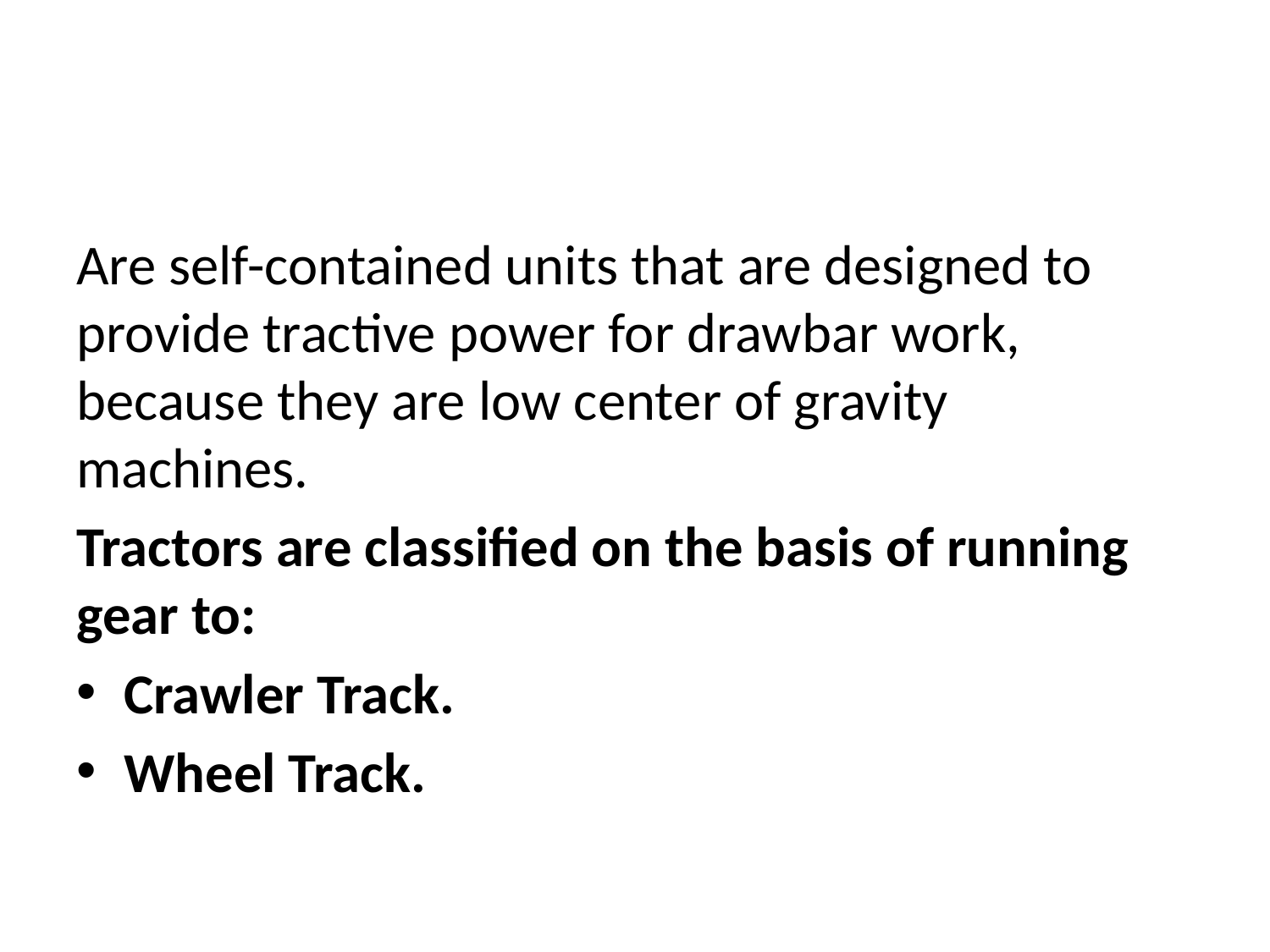

#
Are self-contained units that are designed to provide tractive power for drawbar work, because they are low center of gravity machines.
Tractors are classified on the basis of running gear to:
Crawler Track.
Wheel Track.